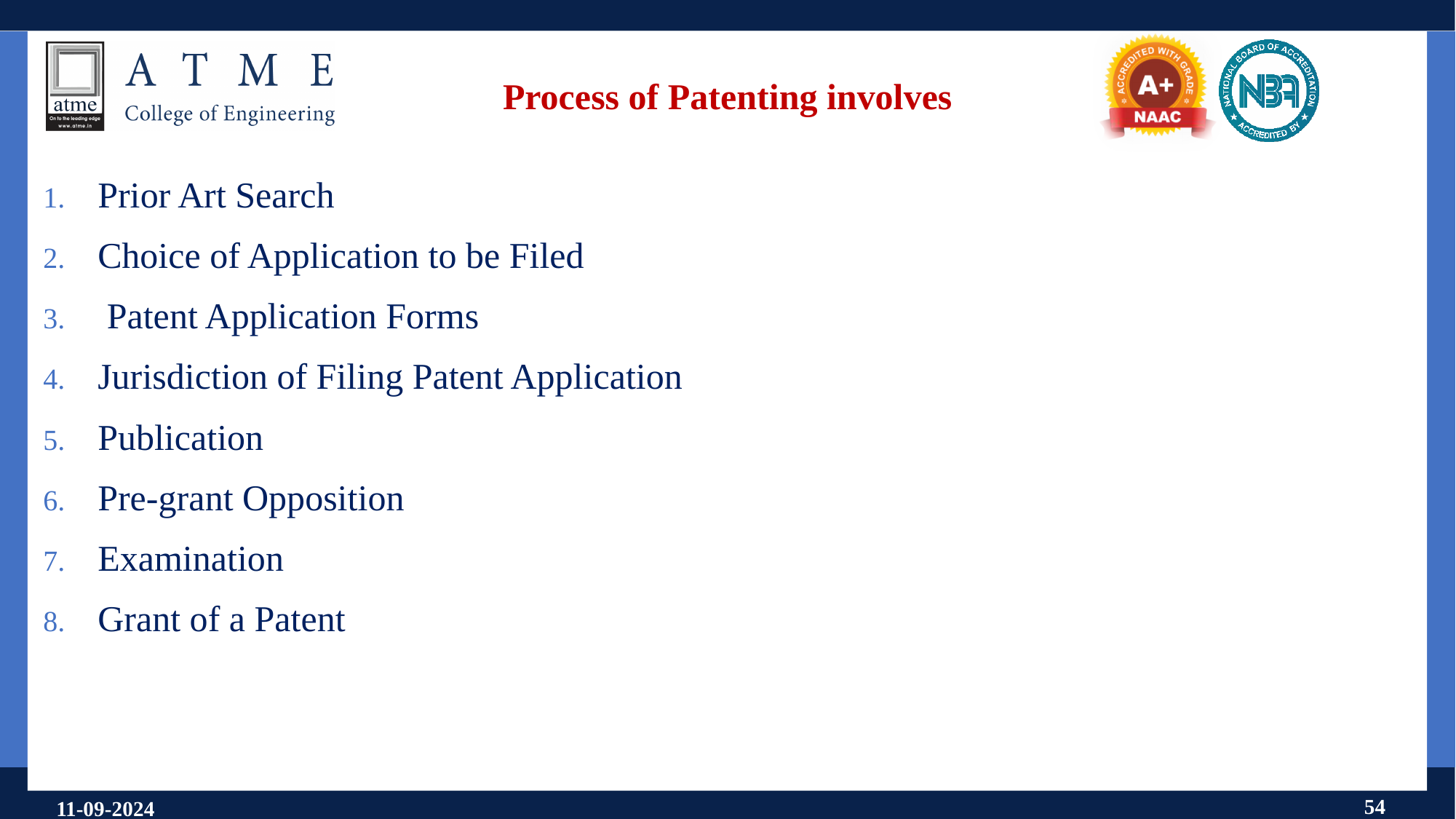

# Process of Patenting involves
Prior Art Search
Choice of Application to be Filed
 Patent Application Forms
Jurisdiction of Filing Patent Application
Publication
Pre-grant Opposition
Examination
Grant of a Patent

54
11-09-2024